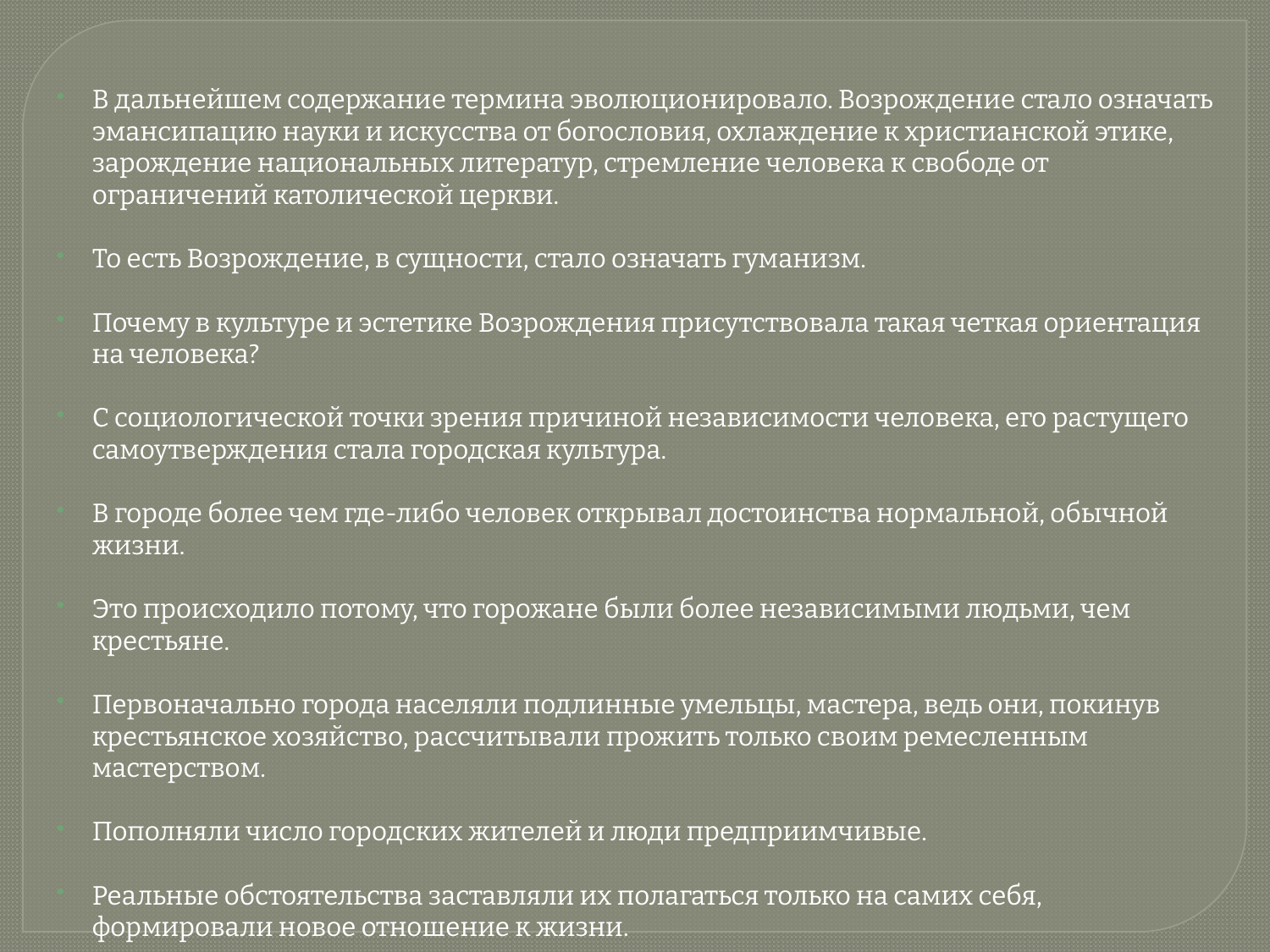

В дальнейшем содержание термина эволюционировало. Возрождение стало означать эмансипацию науки и искусства от богословия, охлаждение к христианской этике, зарождение национальных литератур, стремление человека к свободе от ограничений католической церкви.

То есть Возрождение, в сущности, стало означать гуманизм.

Почему в культуре и эстетике Возрождения присутствовала такая четкая ориентация на человека?

С социологической точки зрения причиной независимости человека, его растущего самоутверждения стала городская культура.

В городе более чем где-либо человек открывал достоинства нормальной, обычной жизни.

Это происходило потому, что горожане были более независимыми людьми, чем крестьяне.

Первоначально города населяли подлинные умельцы, мастера, ведь они, покинув крестьянское хозяйство, рассчитывали прожить только своим ремесленным мастерством.

Пополняли число городских жителей и люди предприимчивые.

Реальные обстоятельства заставляли их полагаться только на самих себя, формировали новое отношение к жизни.